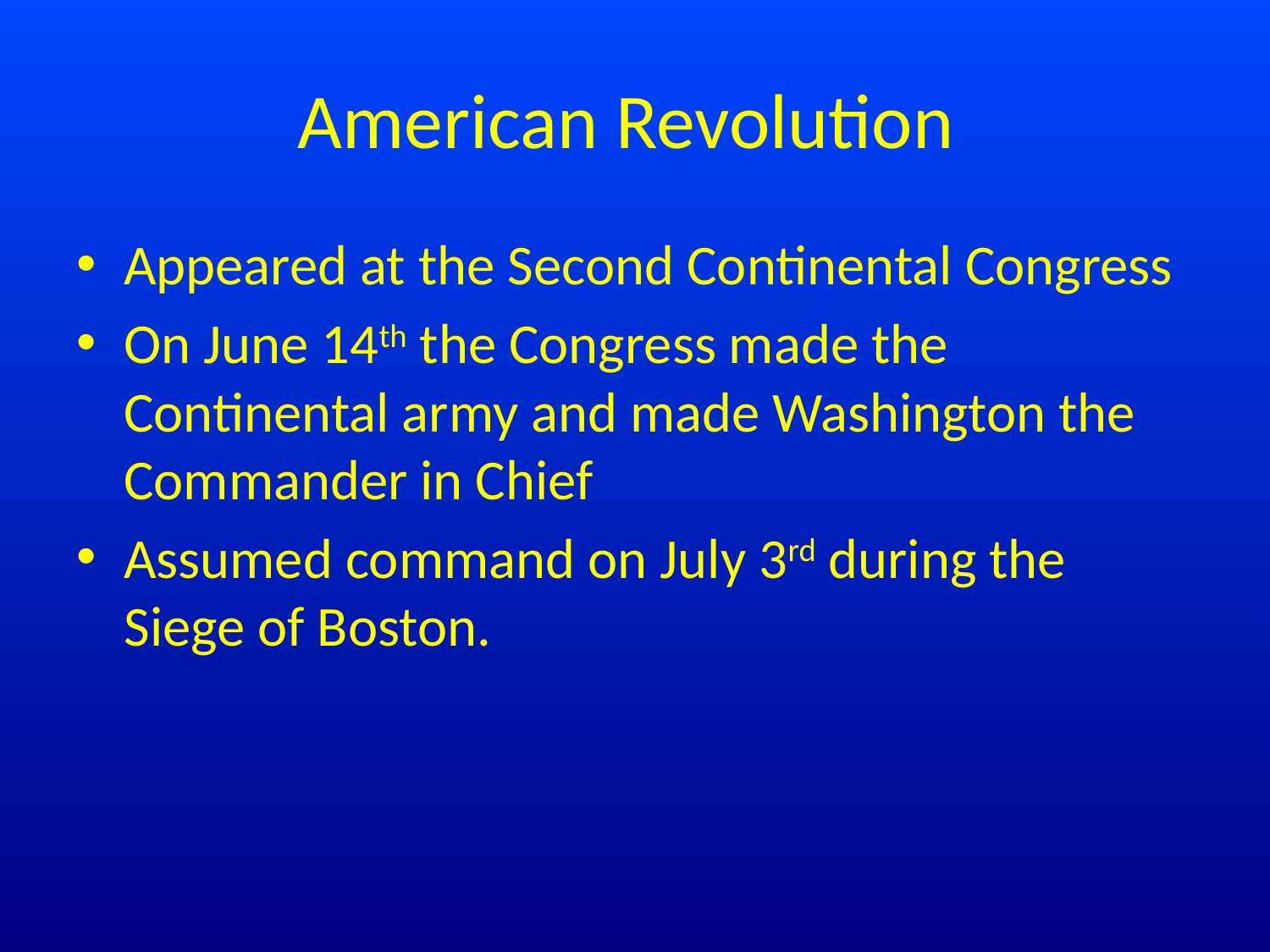

# American Revolution
Appeared at the Second Continental Congress
On June 14th the Congress made the Continental army and made Washington the Commander in Chief
Assumed command on July 3rd during the Siege of Boston.